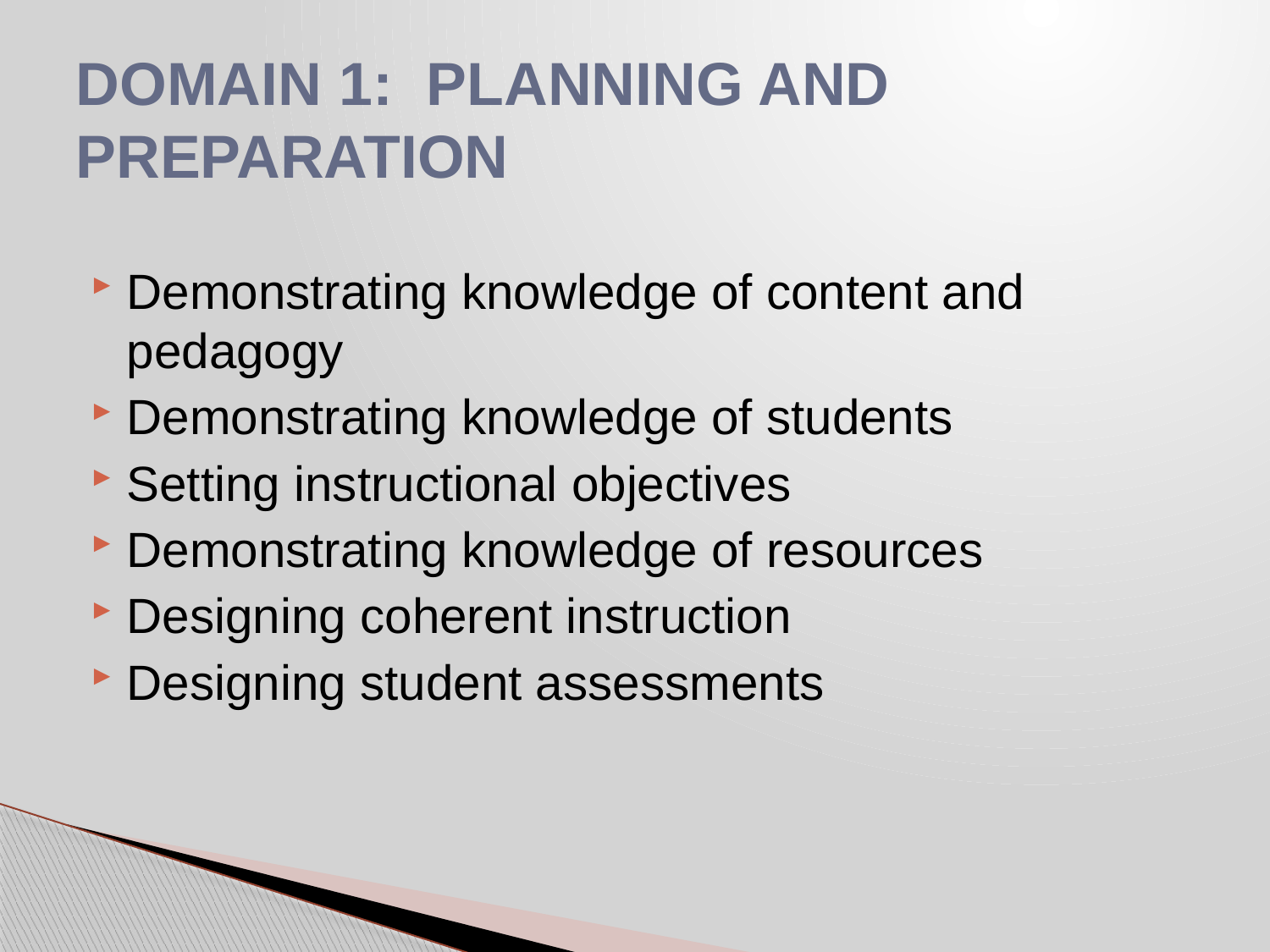

# DOMAIN 1:  PLANNING AND PREPARATION
Demonstrating knowledge of content and pedagogy
Demonstrating knowledge of students
Setting instructional objectives
Demonstrating knowledge of resources
Designing coherent instruction
Designing student assessments